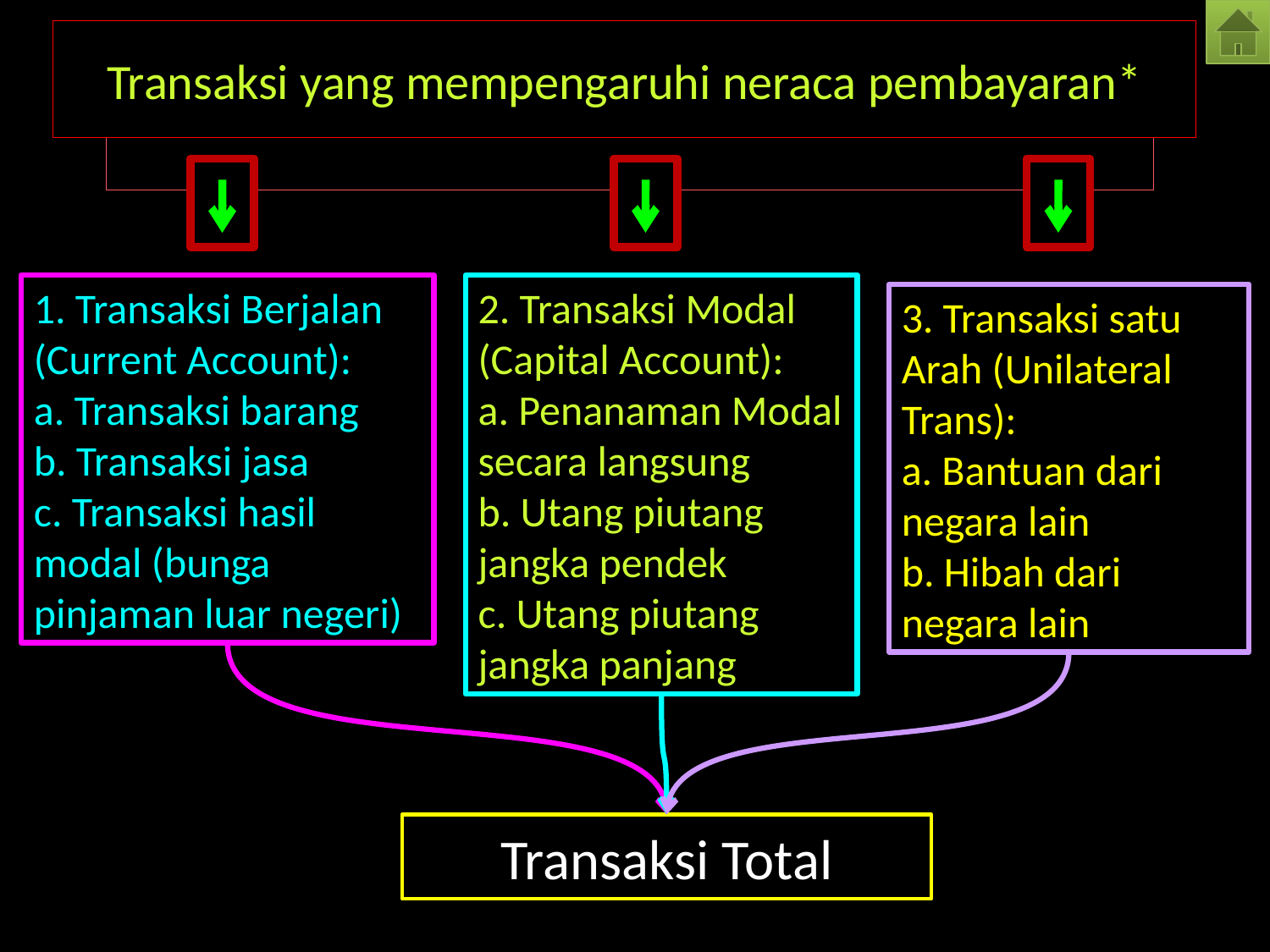

Transaksi yang mempengaruhi neraca pembayaran*

hhh
hhh
hhh
1. Transaksi Berjalan (Current Account):
a. Transaksi barang
b. Transaksi jasa
c. Transaksi hasil modal (bunga pinjaman luar negeri)
2. Transaksi Modal (Capital Account):
a. Penanaman Modal secara langsung
b. Utang piutang jangka pendek
c. Utang piutang jangka panjang
3. Transaksi satu Arah (Unilateral Trans):
a. Bantuan dari negara lain
b. Hibah dari negara lain
Transaksi Total